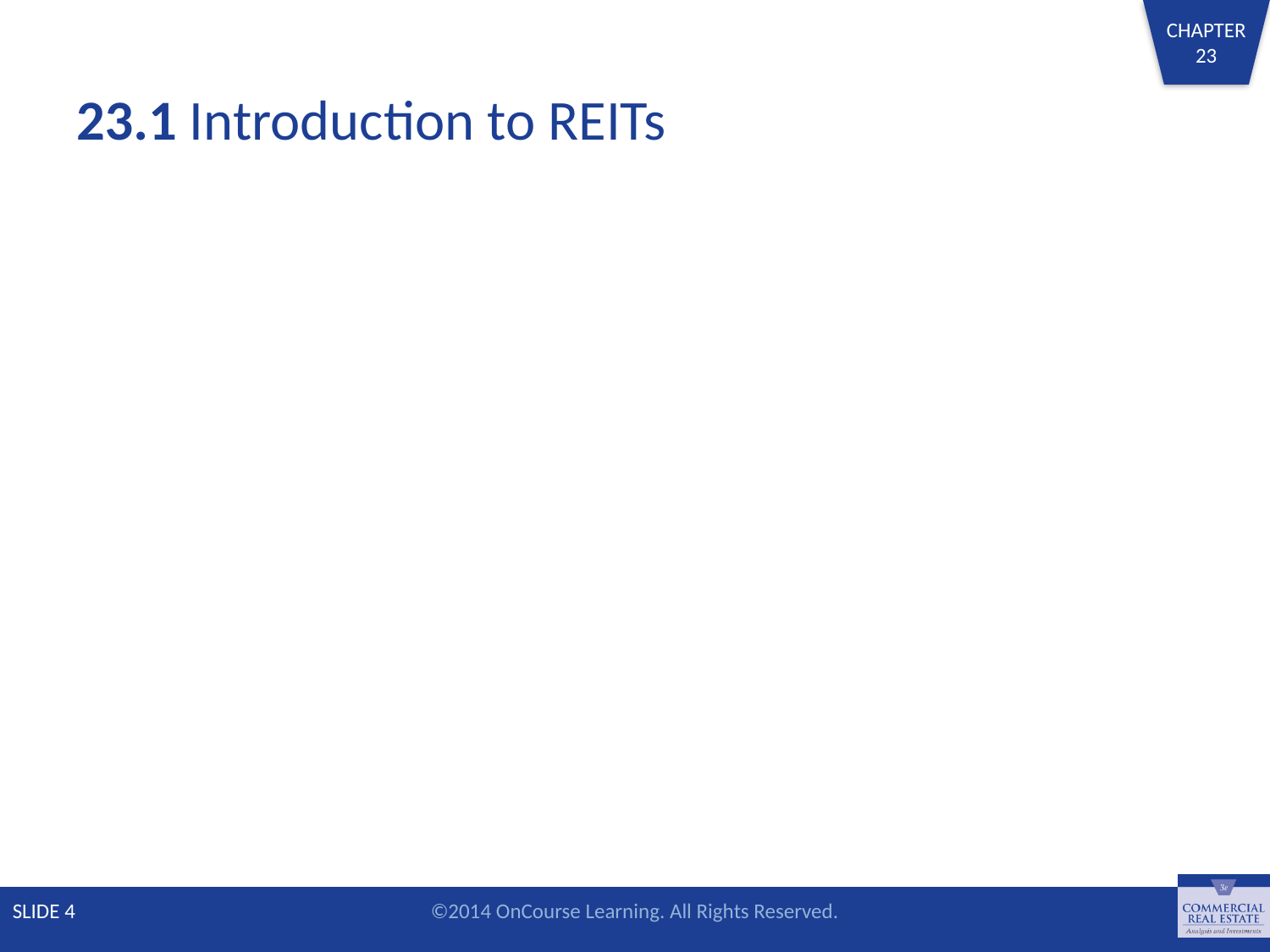

# 23.1 Introduction to REITs

SLIDE 4